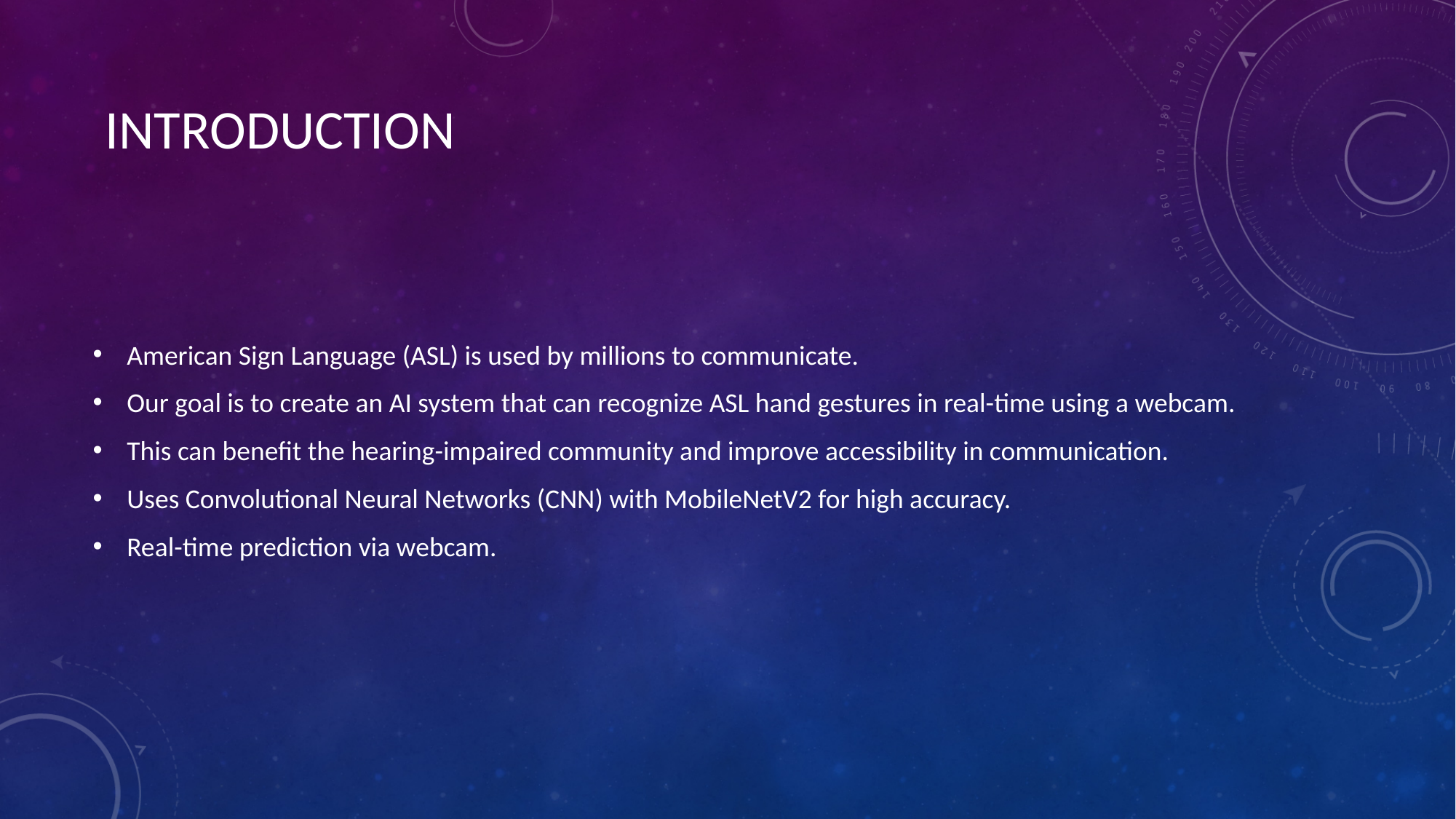

# Introduction
American Sign Language (ASL) is used by millions to communicate.
Our goal is to create an AI system that can recognize ASL hand gestures in real-time using a webcam.
This can benefit the hearing-impaired community and improve accessibility in communication.
Uses Convolutional Neural Networks (CNN) with MobileNetV2 for high accuracy.
Real-time prediction via webcam.